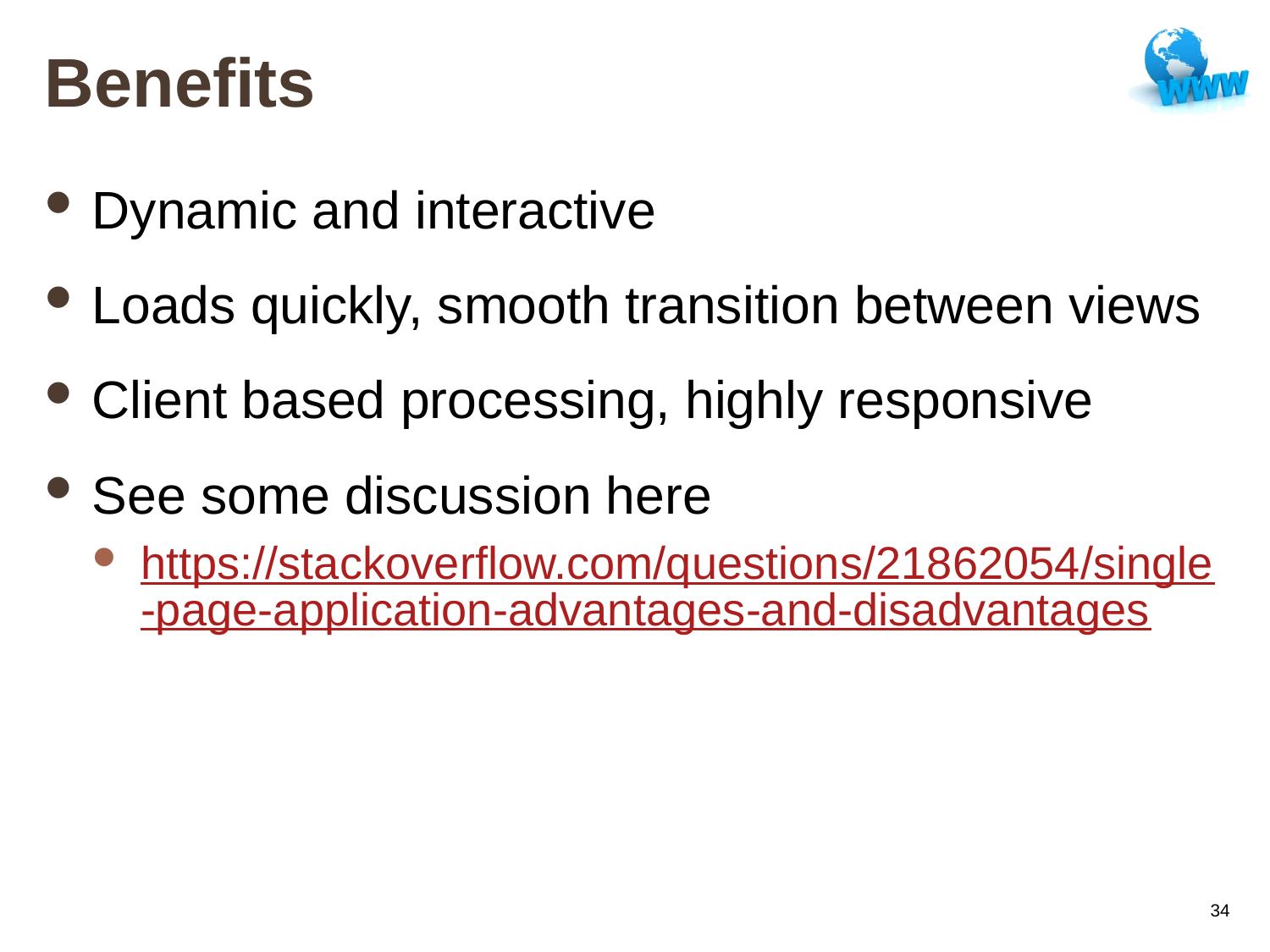

# Benefits
Dynamic and interactive
Loads quickly, smooth transition between views
Client based processing, highly responsive
See some discussion here
https://stackoverflow.com/questions/21862054/single-page-application-advantages-and-disadvantages
34